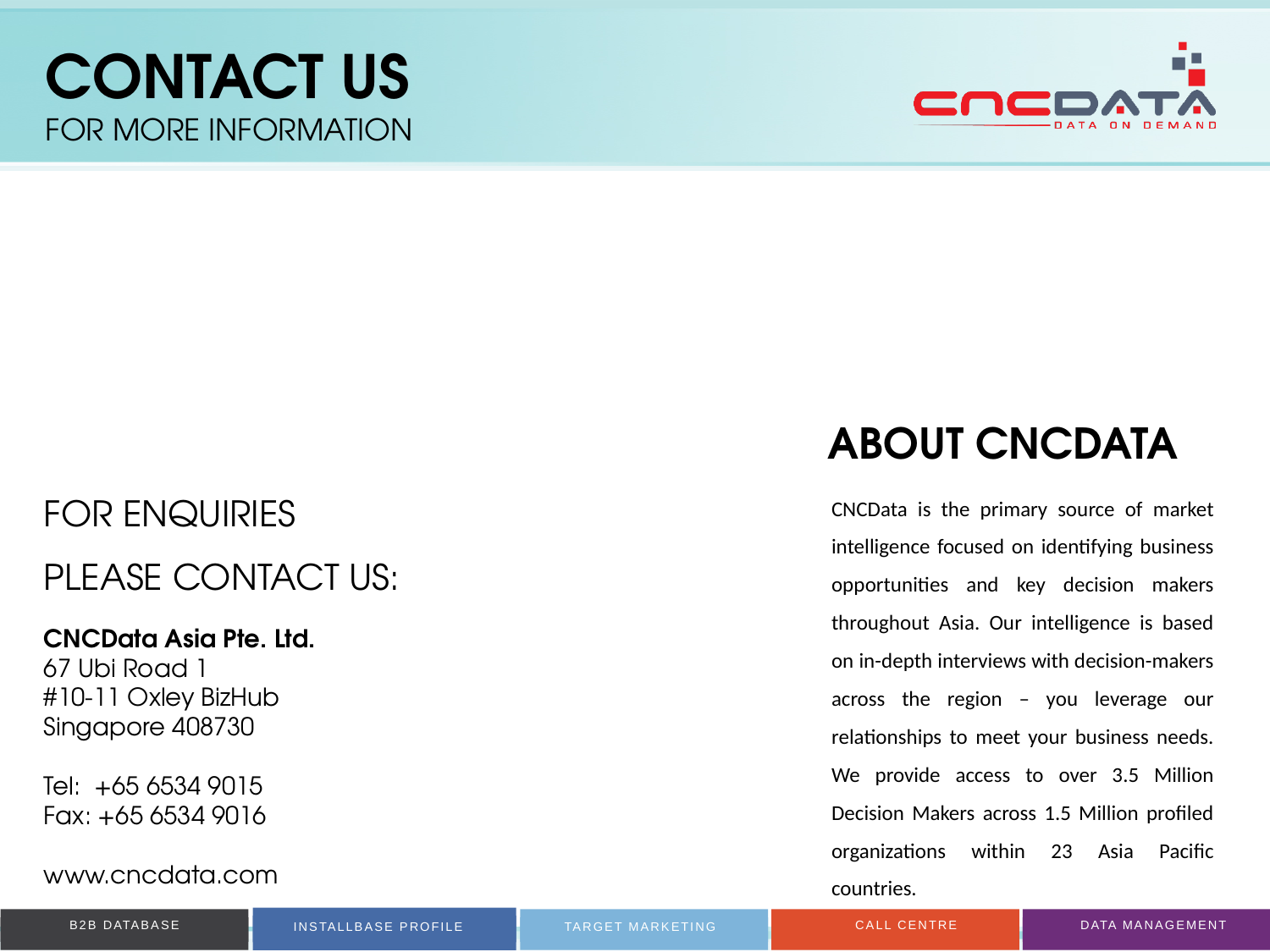

# CONTACT US FOR MORE INFORMATION
ABOUT CNCDATA
For enquiries
please contact us:
CNCData is the primary source of market intelligence focused on identifying business opportunities and key decision makers throughout Asia. Our intelligence is based on in-depth interviews with decision-makers across the region – you leverage our relationships to meet your business needs. We provide access to over 3.5 Million Decision Makers across 1.5 Million profiled organizations within 23 Asia Pacific countries.
CNCData Asia Pte. Ltd.
67 Ubi Road 1
#10-11 Oxley BizHub
Singapore 408730

Tel:  +65 6534 9015
Fax: +65 6534 9016

www.cncdata.com

CALL CENTRE
DATA MANAGEMENT
B2B DATABASE
TARGET MARKETING
INSTALLBASE PROFILE